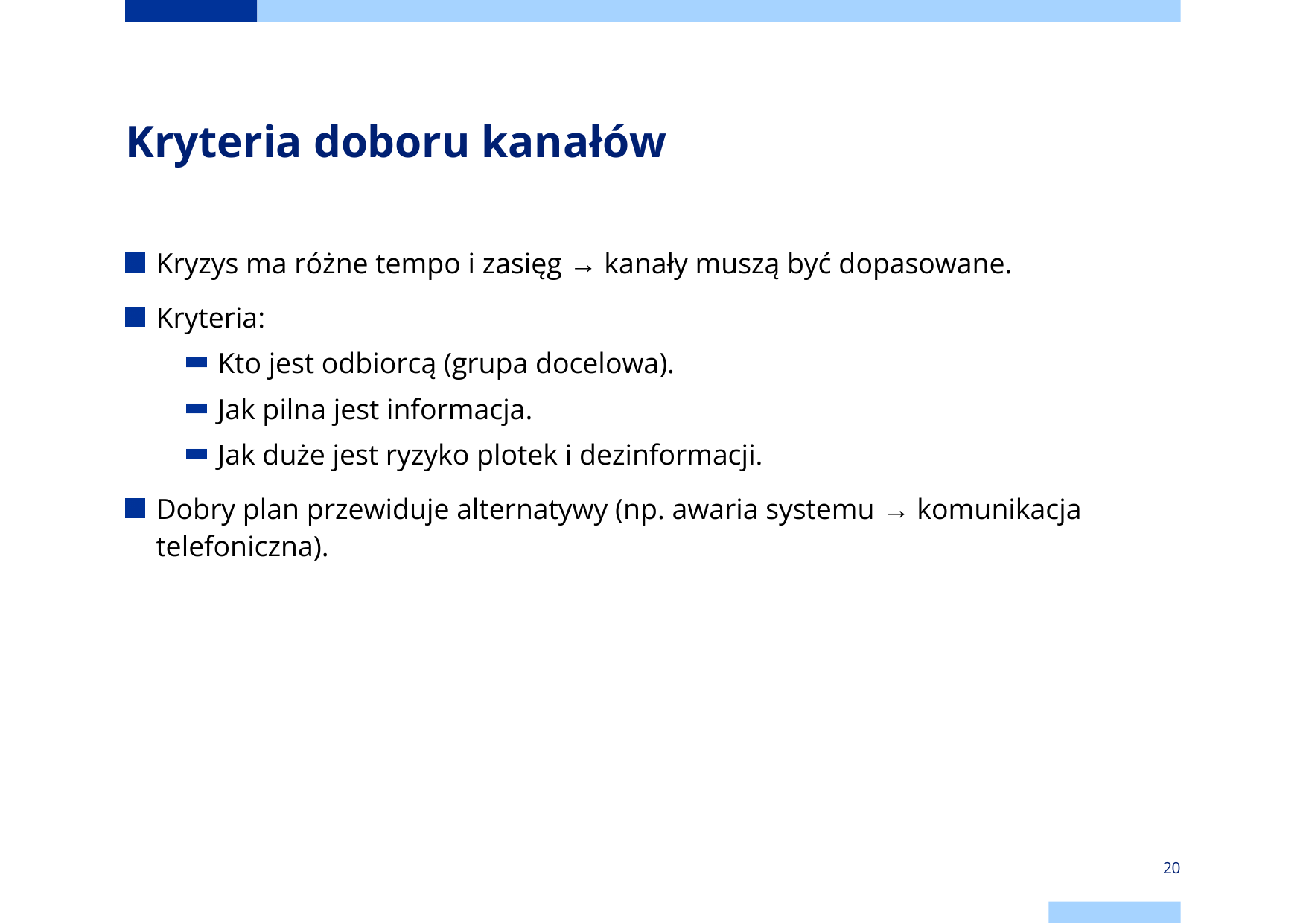

# Kryteria doboru kanałów
Kryzys ma różne tempo i zasięg → kanały muszą być dopasowane.
Kryteria:
Kto jest odbiorcą (grupa docelowa).
Jak pilna jest informacja.
Jak duże jest ryzyko plotek i dezinformacji.
Dobry plan przewiduje alternatywy (np. awaria systemu → komunikacja telefoniczna).
20